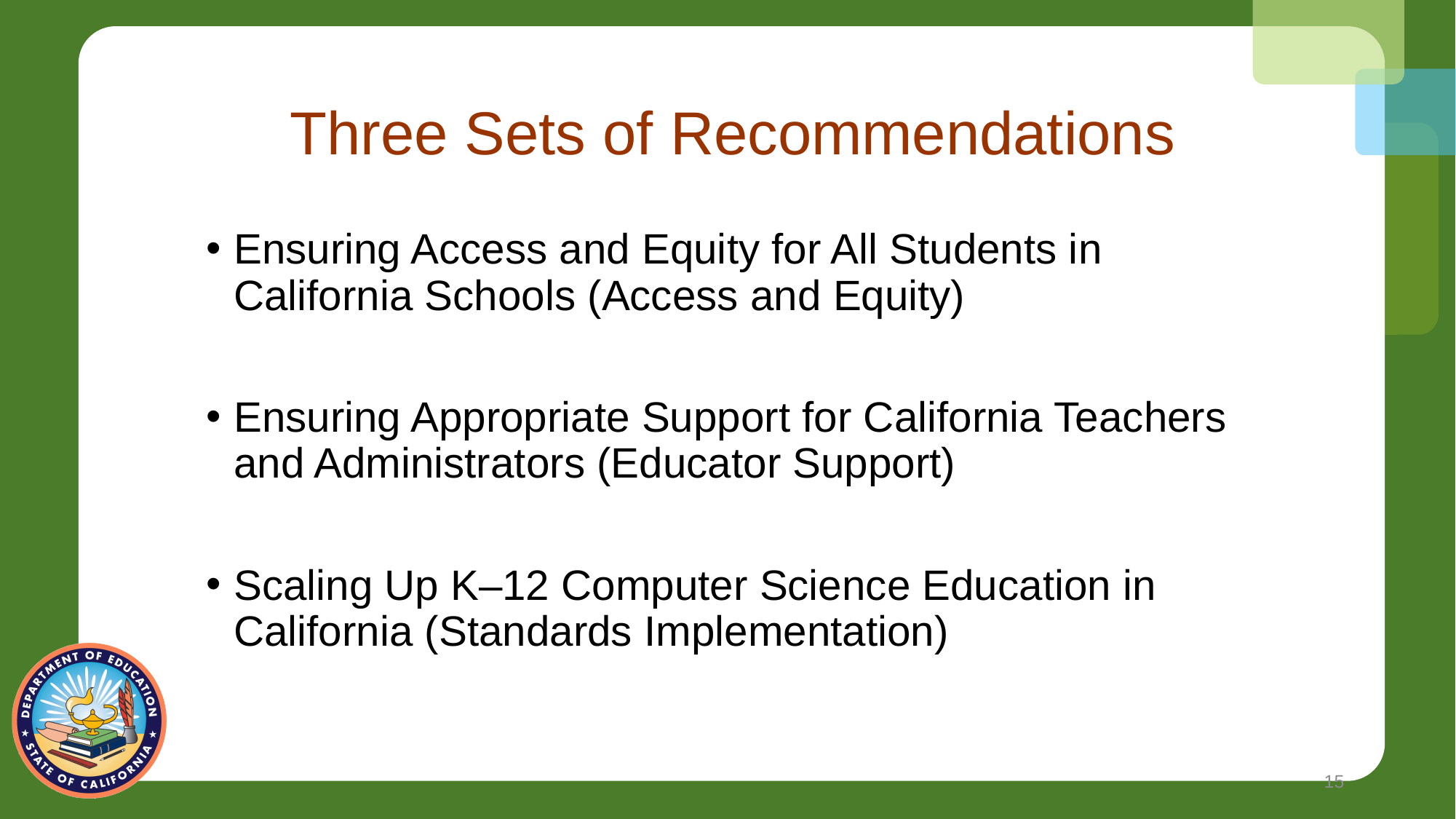

# Three Sets of Recommendations
Ensuring Access and Equity for All Students in California Schools (Access and Equity)

Ensuring Appropriate Support for California Teachers and Administrators (Educator Support)

Scaling Up K–12 Computer Science Education in California (Standards Implementation)

15